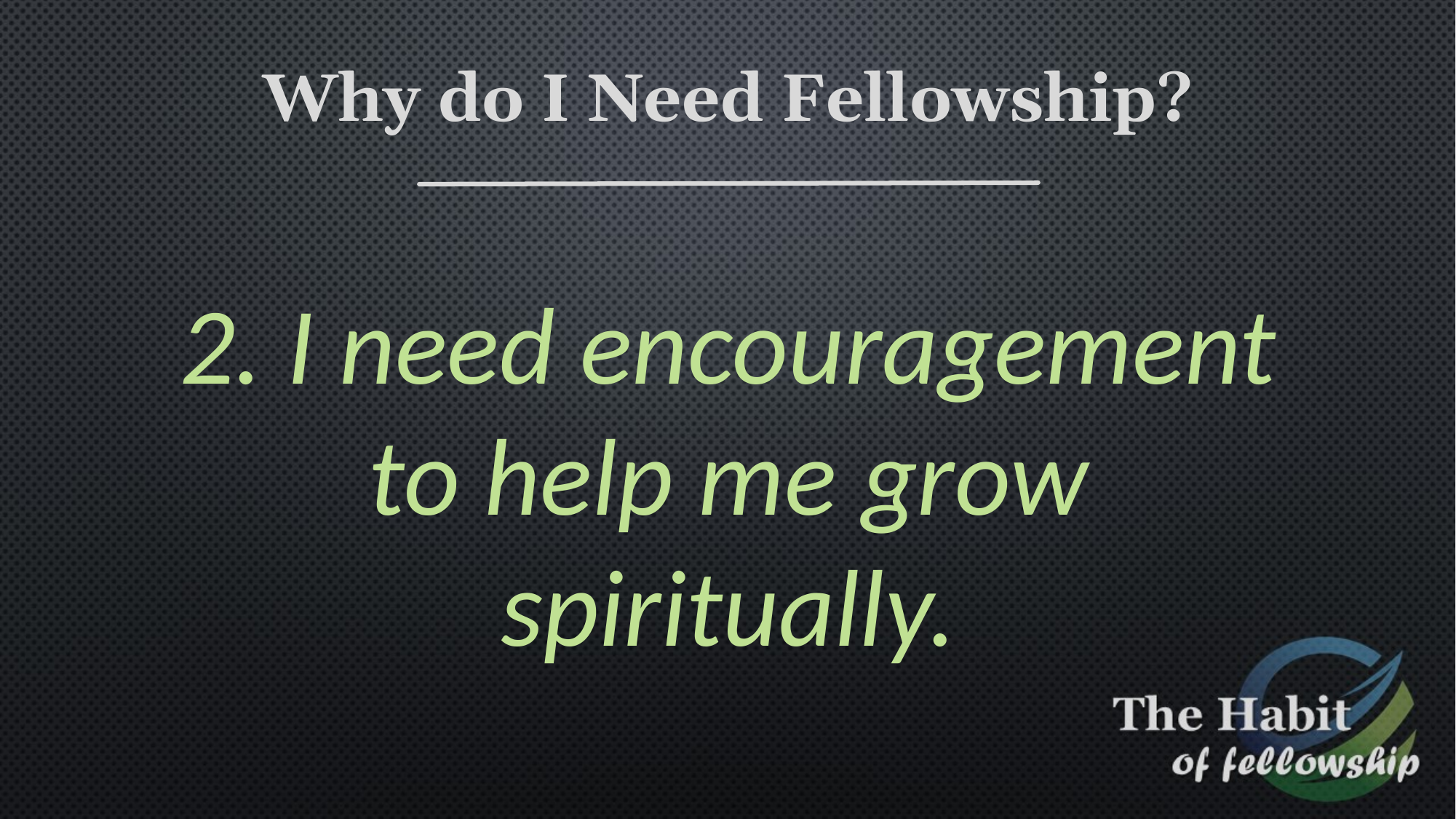

Why do I Need Fellowship?
2. I need encouragement to help me grow spiritually.